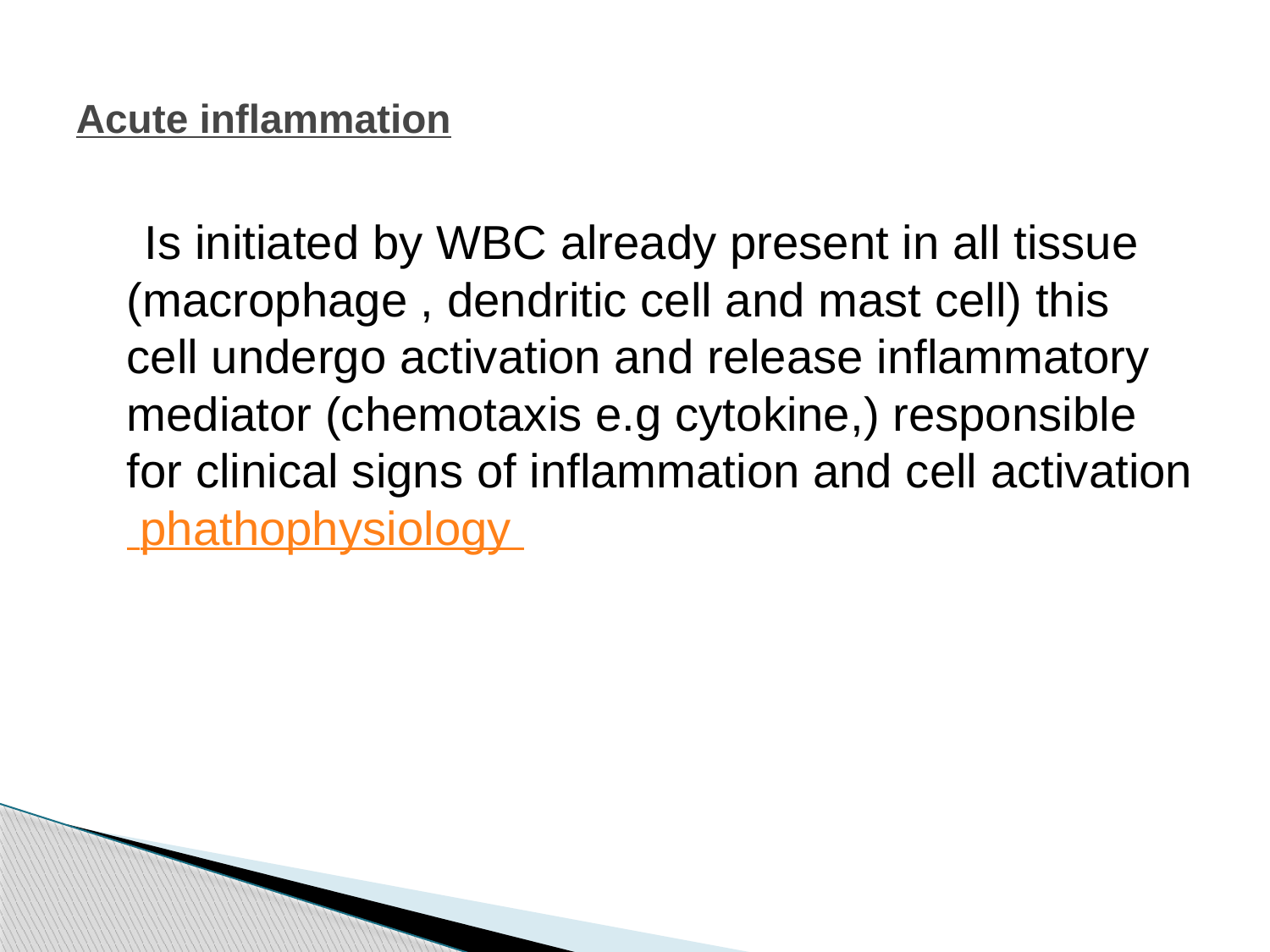

# Acute inflammation
    Is initiated by WBC already present in all tissue (macrophage , dendritic cell and mast cell) this cell undergo activation and release inflammatory mediator (chemotaxis e.g cytokine,) responsible for clinical signs of inflammation and cell activation phathophysiology